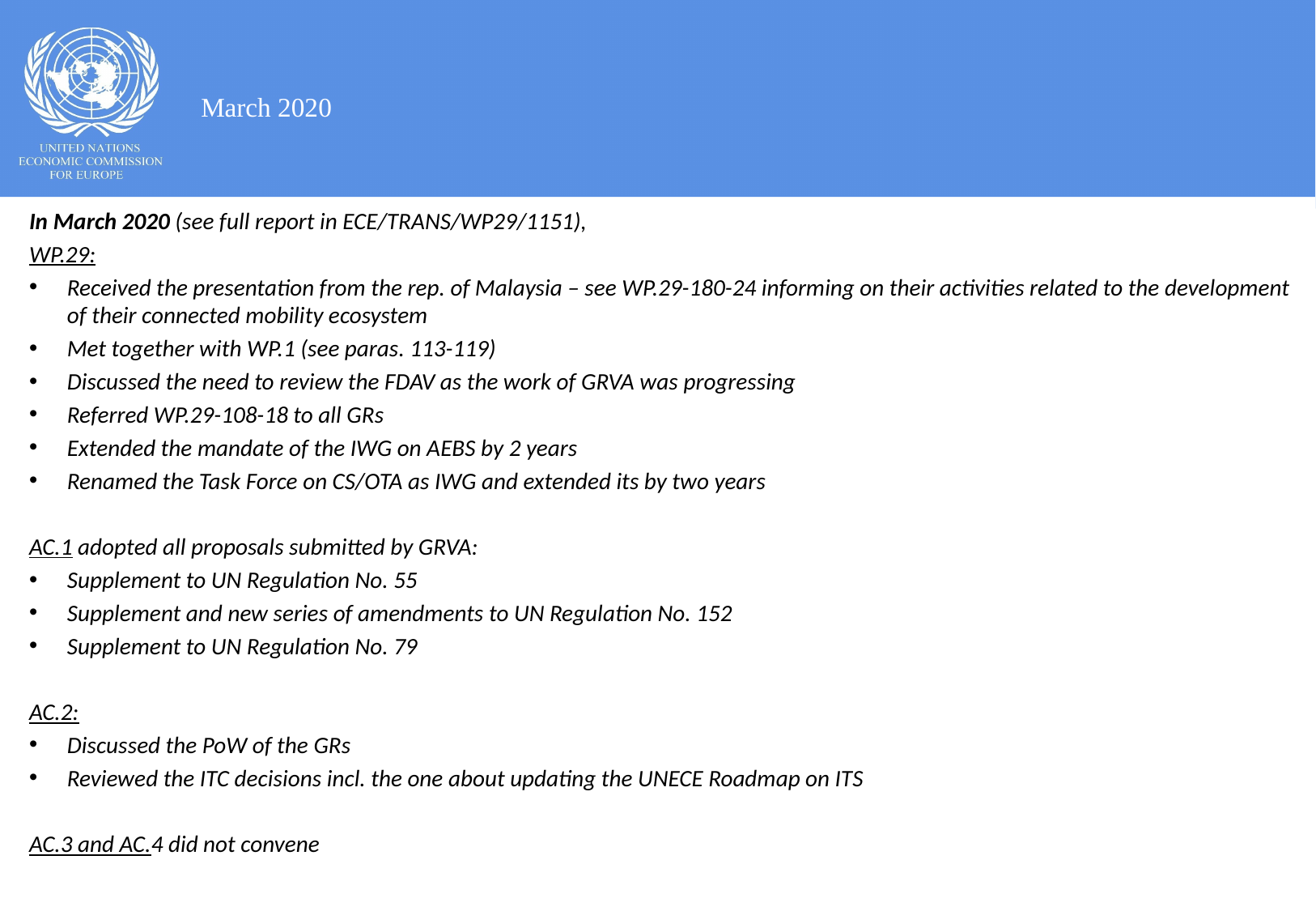

March 2020
In March 2020 (see full report in ECE/TRANS/WP29/1151),
WP.29:
Received the presentation from the rep. of Malaysia – see WP.29-180-24 informing on their activities related to the development of their connected mobility ecosystem
Met together with WP.1 (see paras. 113-119)
Discussed the need to review the FDAV as the work of GRVA was progressing
Referred WP.29-108-18 to all GRs
Extended the mandate of the IWG on AEBS by 2 years
Renamed the Task Force on CS/OTA as IWG and extended its by two years

AC.1 adopted all proposals submitted by GRVA:
Supplement to UN Regulation No. 55
Supplement and new series of amendments to UN Regulation No. 152
Supplement to UN Regulation No. 79

AC.2:
Discussed the PoW of the GRs
Reviewed the ITC decisions incl. the one about updating the UNECE Roadmap on ITS

AC.3 and AC.4 did not convene